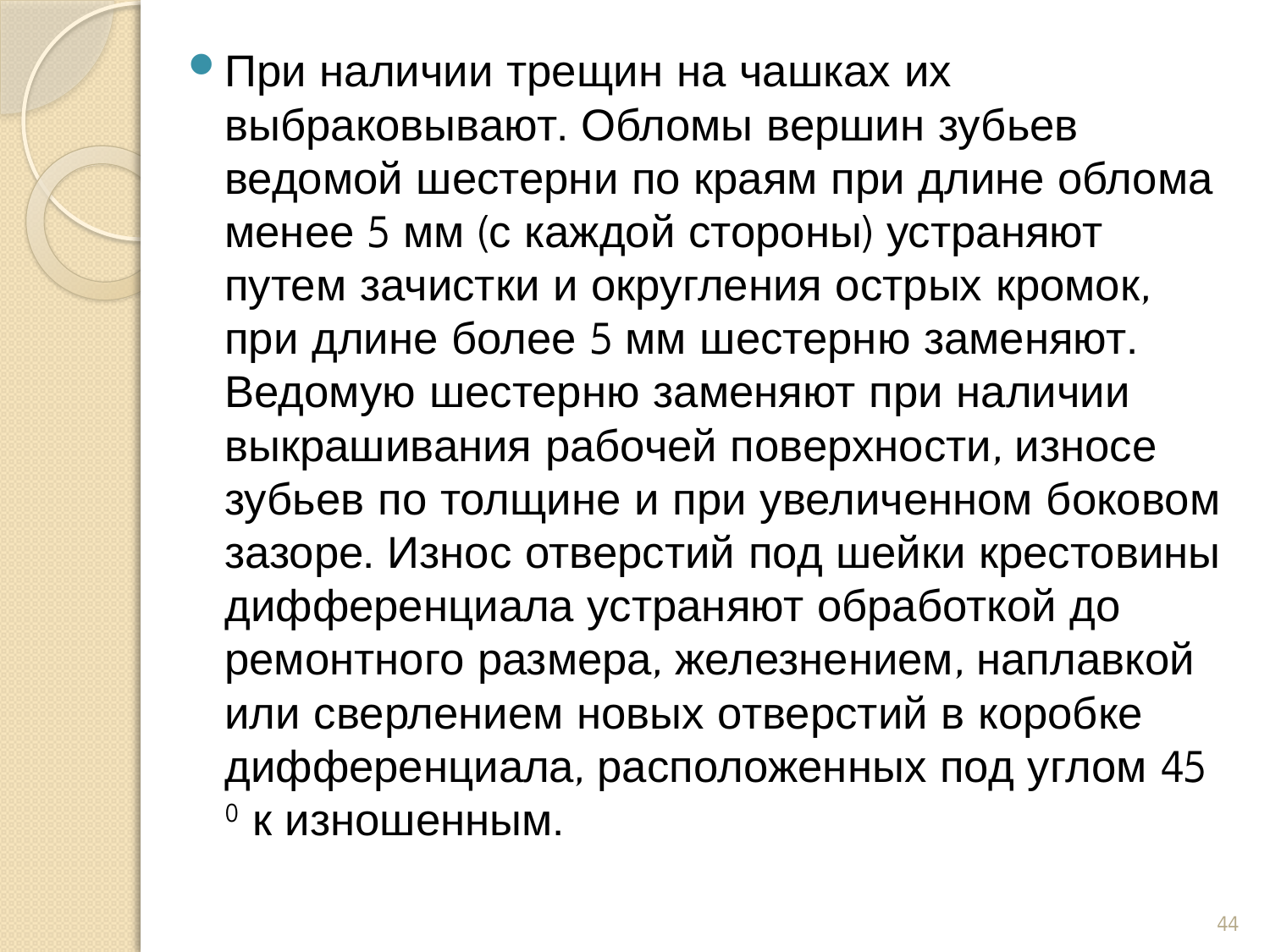

При наличии трещин на чашках их выбраковывают. Обло­мы вершин зубьев ведомой шестерни по краям при длине облома менее 5 мм (с каждой стороны) устраняют путем зачи­стки и округления острых кромок, при длине более 5 мм шес­терню заменяют. Ведомую шестерню заменяют при наличии выкрашивания рабочей поверхности, износе зубьев по толщи­не и при увеличенном боковом зазоре. Износ отверстий под шейки крестовины дифференциала устраняют обработкой до ремонтного размера, железнением, наплавкой или сверлением новых отверстий в коробке дифференциала, расположенных под углом 45 0 к изношенным.
44